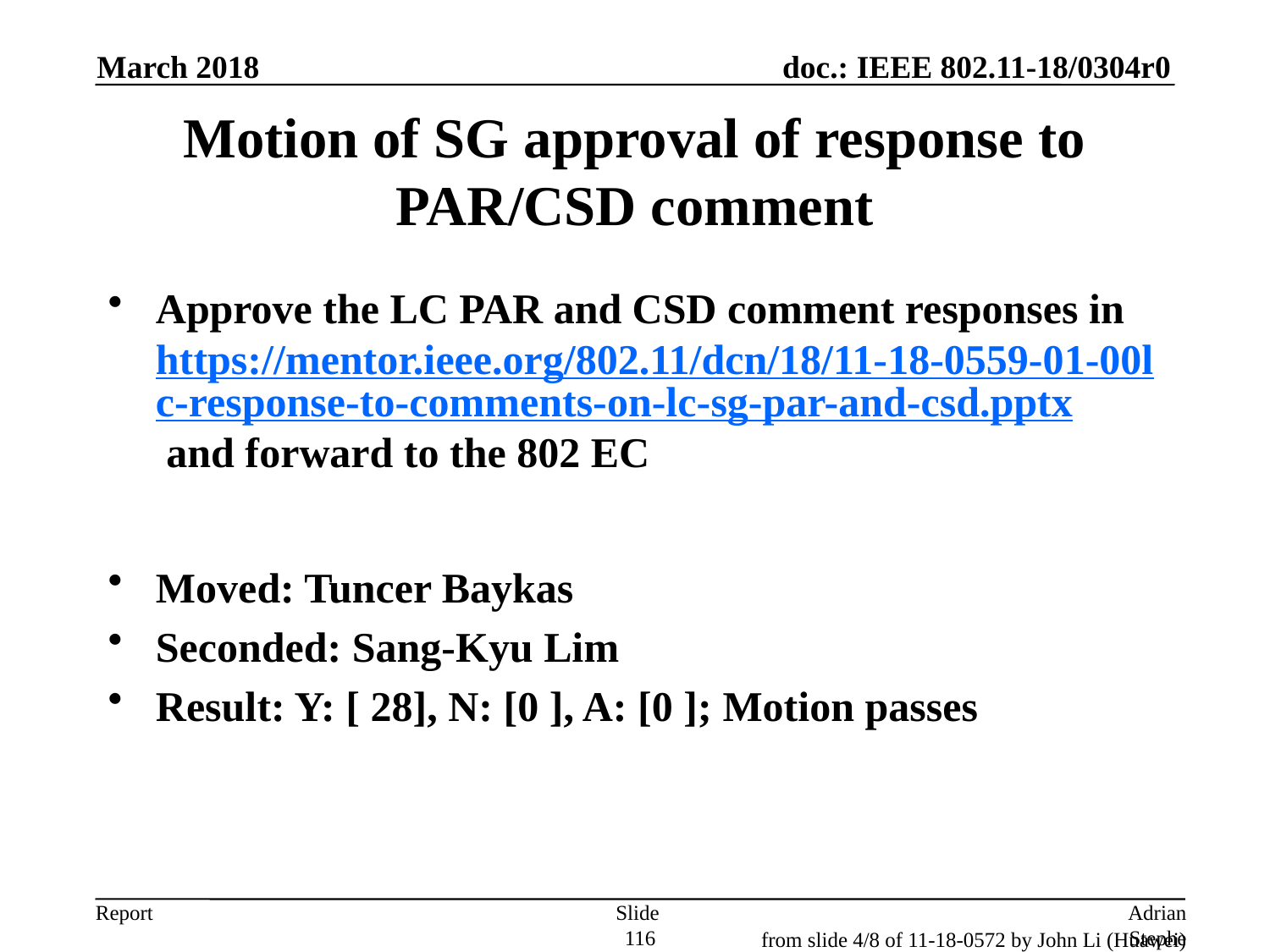

March 2018
# Motion of SG approval of response to PAR/CSD comment
Approve the LC PAR and CSD comment responses in https://mentor.ieee.org/802.11/dcn/18/11-18-0559-01-00lc-response-to-comments-on-lc-sg-par-and-csd.pptx and forward to the 802 EC

Moved: Tuncer Baykas
Seconded: Sang-Kyu Lim
Result: Y: [ 28], N: [0 ], A: [0 ]; Motion passes
Slide 116
Adrian Stephens, Intel Corporation
from slide 4/8 of 11-18-0572 by John Li (Huawei)